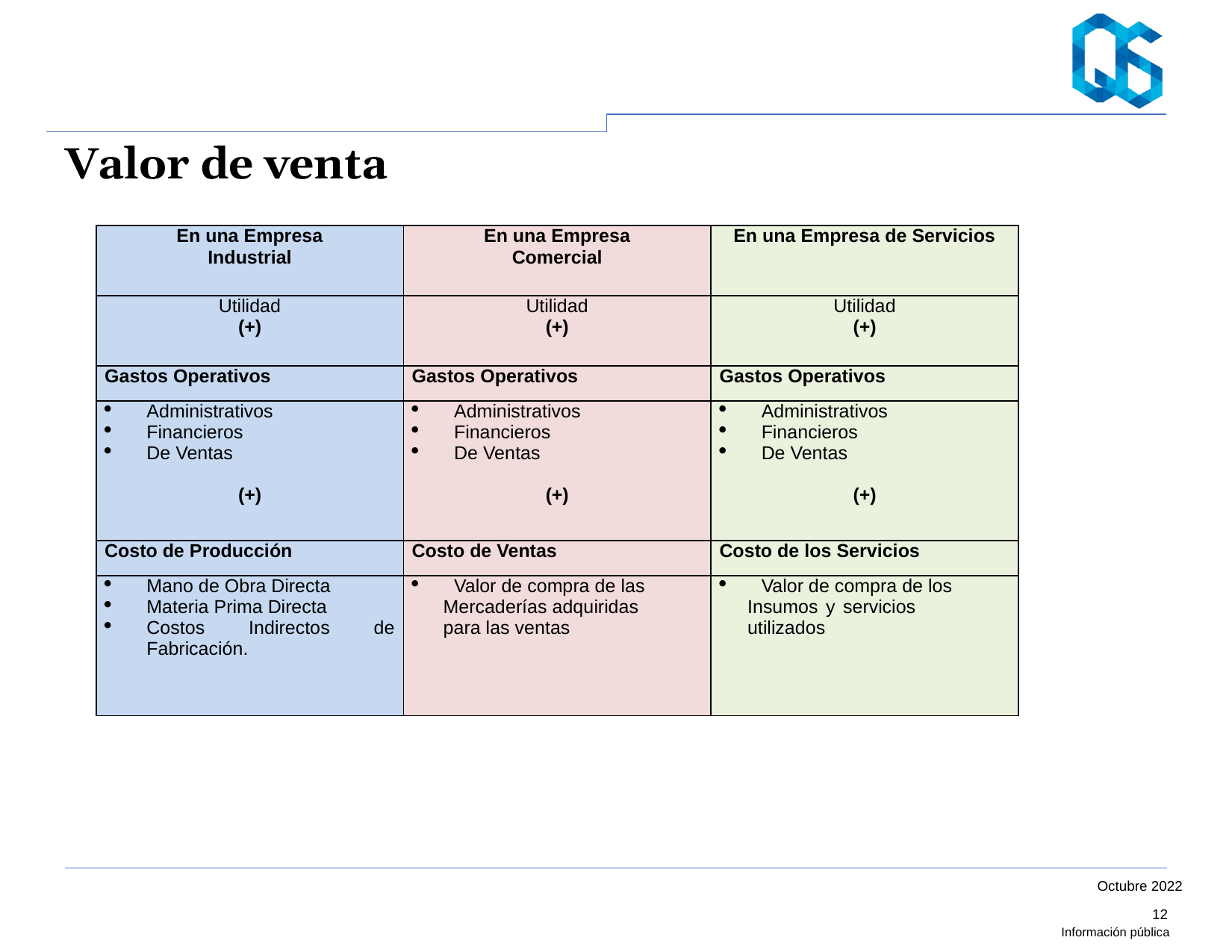

# Valor de venta
Utiliza la caja del ‘Divider’ abajo para que el título de la diapositiva aparezca en la página de índice así como la página de índice al comienzo de cada sección
Por favor sigue estos pasos:
Teclea ‘Divider’ en la caja de control de abajo.
Haz click en Smart ‘Divider’ en la barra de herramientas.
Inserta el texto que quieres que aparezca en el índice y selecciona el nivel de ‘Divider’.
Haz click en ‘Update’. El título de diapositiva debería aparecer en todos los índices.
Para suprimir el título de la slide del índice, borra el texto en la caja de ‘Divider’ y haz click en ‘Update’
| En una Empresa Industrial | En una Empresa Comercial | En una Empresa de Servicios |
| --- | --- | --- |
| Utilidad (+) | Utilidad (+) | Utilidad (+) |
| Gastos Operativos | Gastos Operativos | Gastos Operativos |
| Administrativos Financieros De Ventas (+) | Administrativos Financieros De Ventas (+) | Administrativos Financieros De Ventas (+) |
| Costo de Producción | Costo de Ventas | Costo de los Servicios |
| Mano de Obra Directa Materia Prima Directa Costos Indirectos de Fabricación. | Valor de compra de las Mercaderías adquiridas para las ventas | Valor de compra de los Insumos y servicios utilizados |
Divider
12